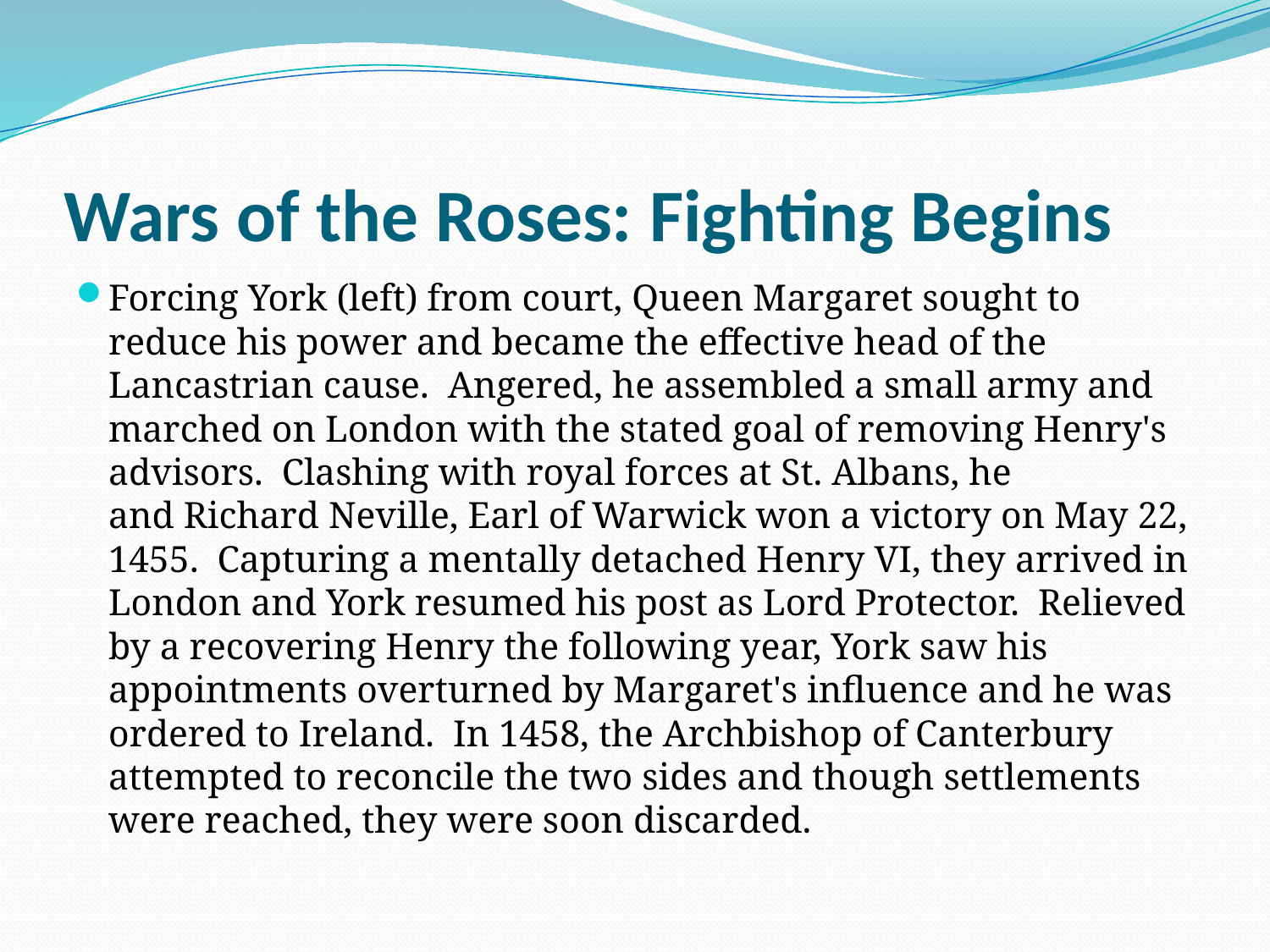

# Wars of the Roses: Fighting Begins
Forcing York (left) from court, Queen Margaret sought to reduce his power and became the effective head of the Lancastrian cause.  Angered, he assembled a small army and marched on London with the stated goal of removing Henry's advisors.  Clashing with royal forces at St. Albans, he and Richard Neville, Earl of Warwick won a victory on May 22, 1455.  Capturing a mentally detached Henry VI, they arrived in London and York resumed his post as Lord Protector.  Relieved by a recovering Henry the following year, York saw his appointments overturned by Margaret's influence and he was ordered to Ireland.  In 1458, the Archbishop of Canterbury attempted to reconcile the two sides and though settlements were reached, they were soon discarded.